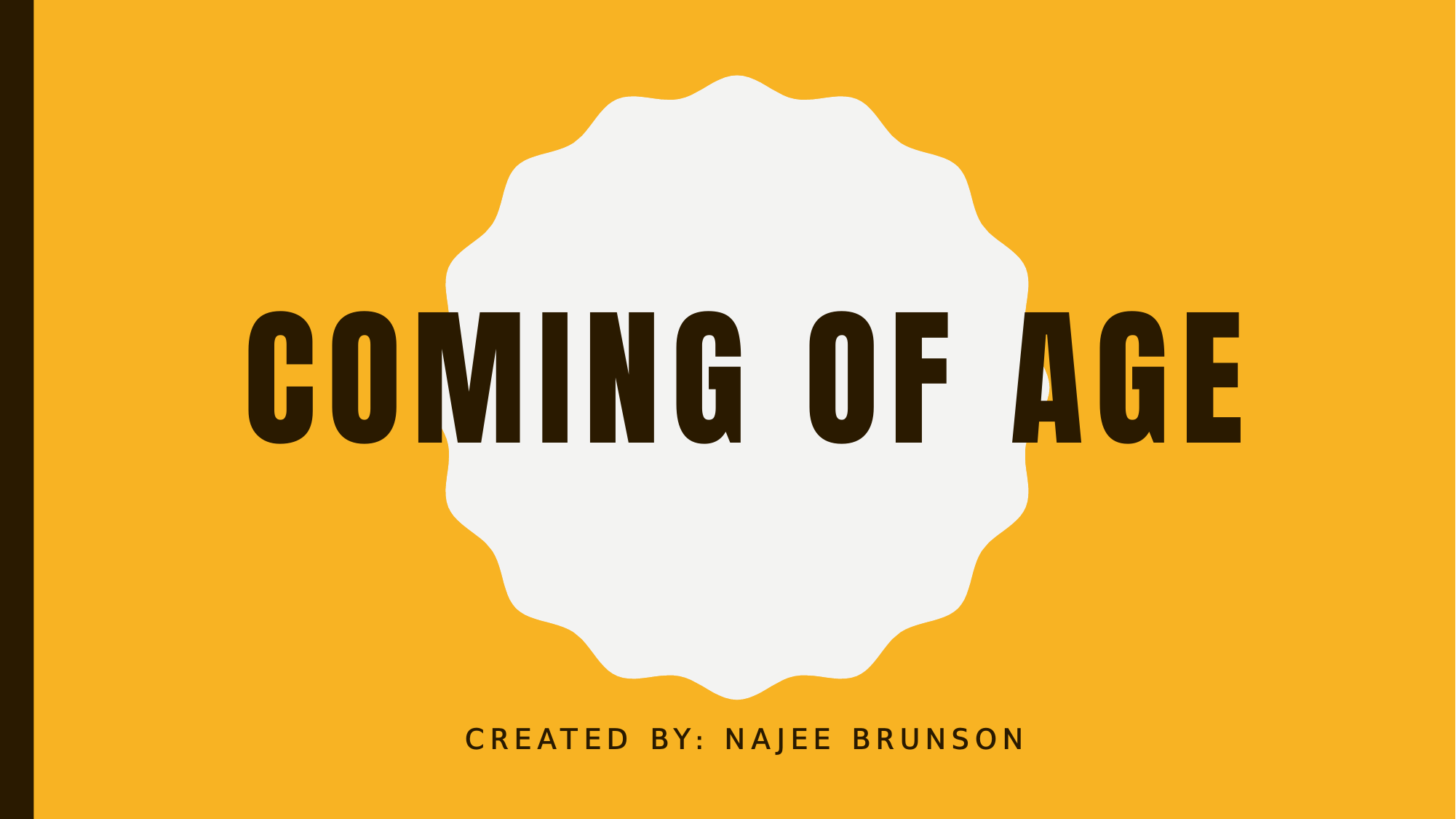

# Coming of AGe
Created by: Najee Brunson